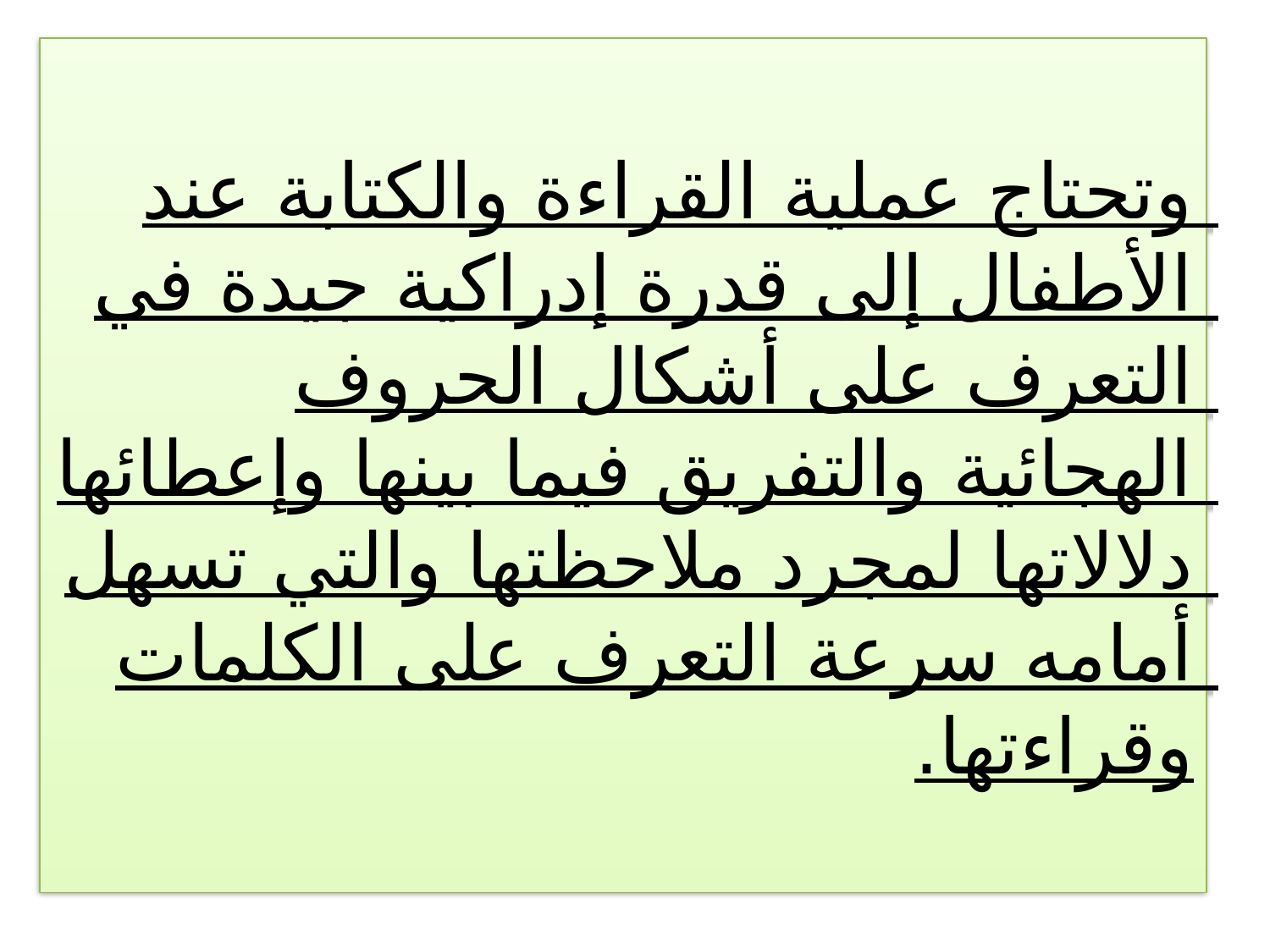

# وتحتاج عملية القراءة والكتابة عند الأطفال إلى قدرة إدراكية جيدة في التعرف على أشكال الحروف الهجائية والتفريق فيما بينها وإعطائها دلالاتها لمجرد ملاحظتها والتي تسهل أمامه سرعة التعرف على الكلمات وقراءتها.